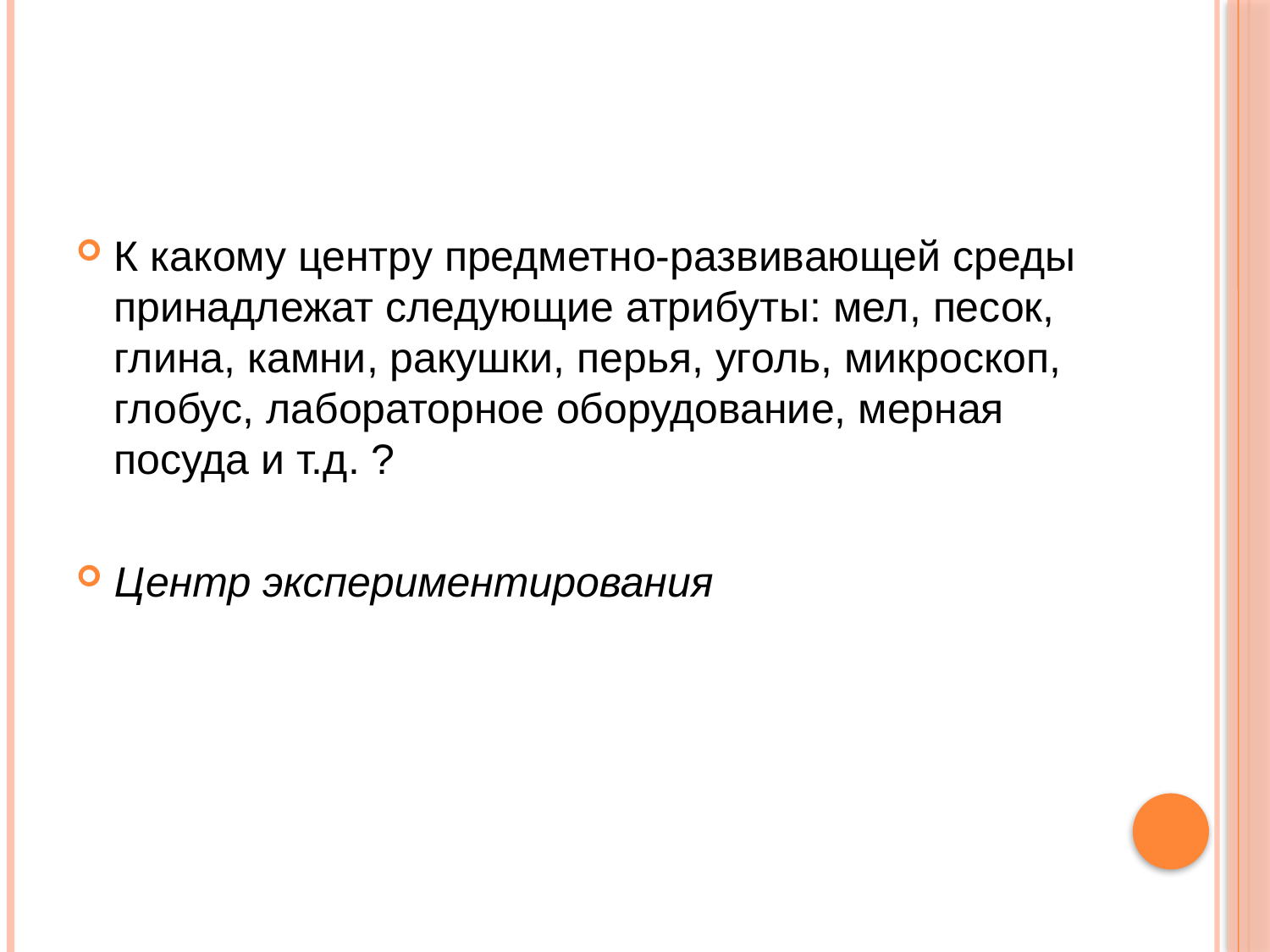

К какому центру предметно-развивающей среды принадлежат следующие атрибуты: мел, песок, глина, камни, ракушки, перья, уголь, микроскоп, глобус, лабораторное оборудование, мерная посуда и т.д. ?

Центр экспериментирования